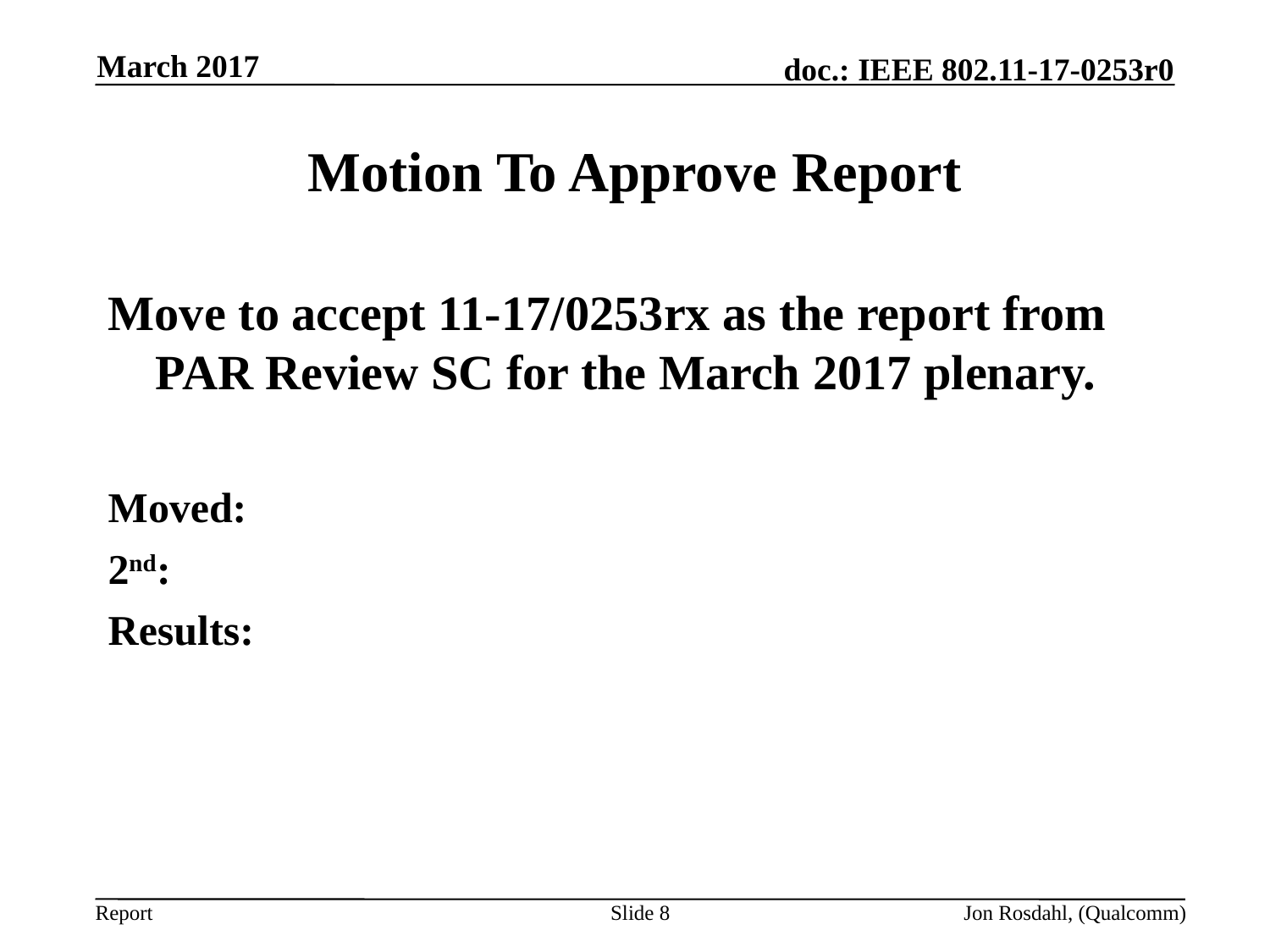

March 2017
# Motion To Approve Report
Move to accept 11-17/0253rx as the report from PAR Review SC for the March 2017 plenary.

Moved:
2nd:
Results:
Slide 8
Jon Rosdahl, (Qualcomm)